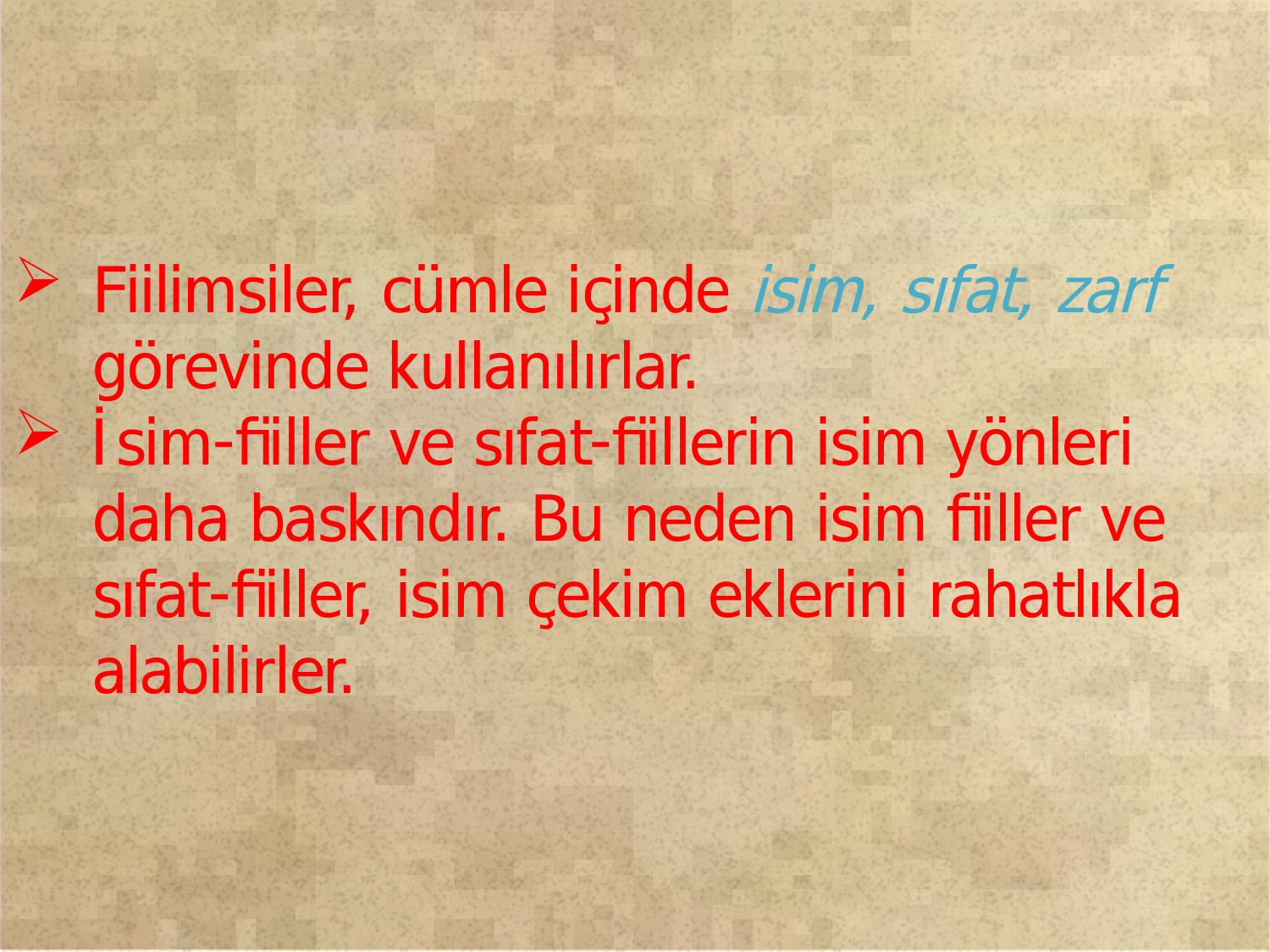

Fiilimsiler, cümle içinde isim, sıfat, zarf görevinde kullanılırlar.
İsim-fiiller ve sıfat-fiillerin isim yönleri daha baskındır. Bu neden isim fiiller ve sıfat-fiiller, isim çekim eklerini rahatlıkla alabilirler.